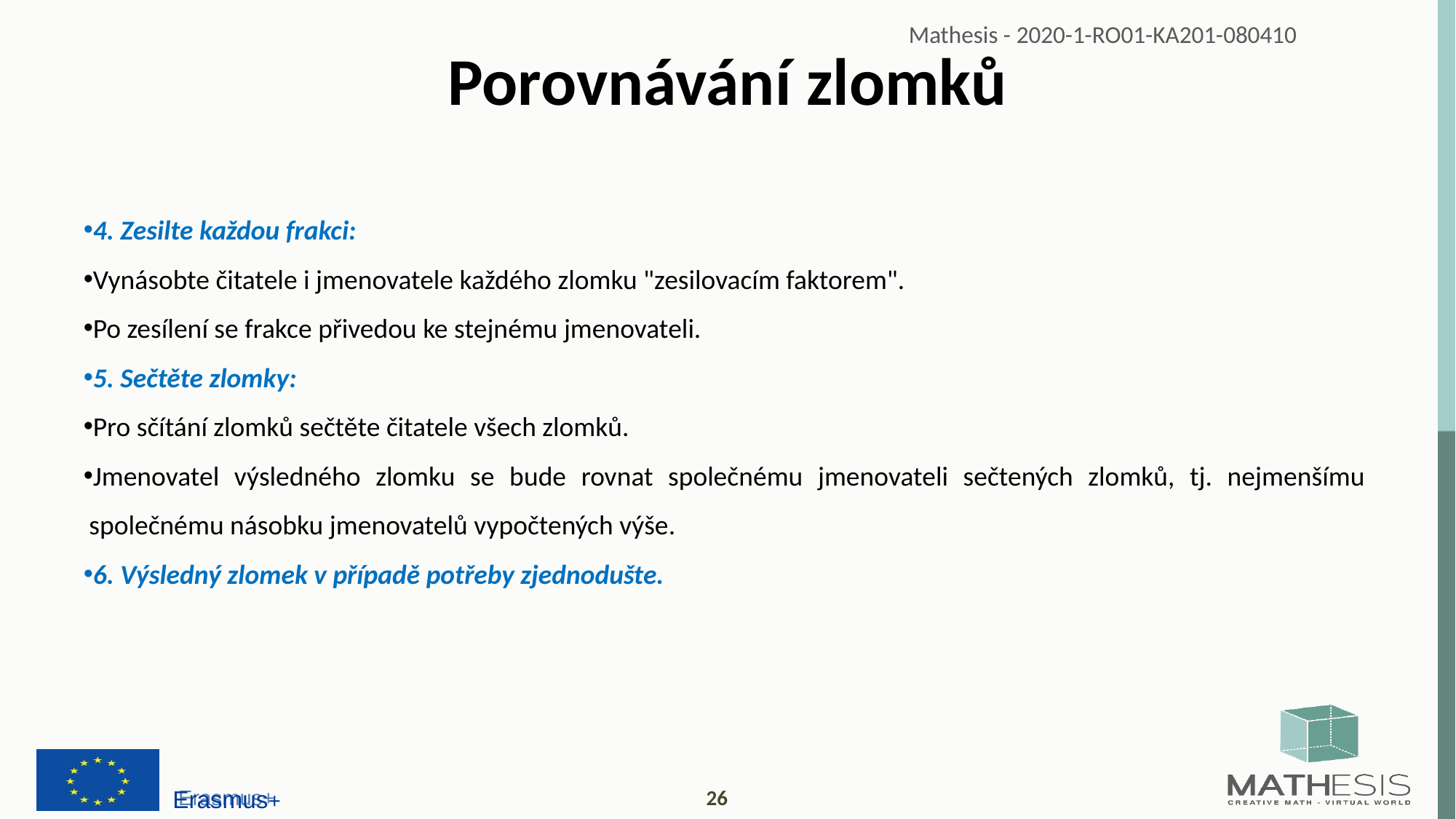

# Porovnávání zlomků
4. Zesilte každou frakci:
Vynásobte čitatele i jmenovatele každého zlomku "zesilovacím faktorem".
Po zesílení se frakce přivedou ke stejnému jmenovateli.
5. Sečtěte zlomky:
Pro sčítání zlomků sečtěte čitatele všech zlomků.
Jmenovatel výsledného zlomku se bude rovnat společnému jmenovateli sečtených zlomků, tj. nejmenšímu společnému násobku jmenovatelů vypočtených výše.
6. Výsledný zlomek v případě potřeby zjednodušte.